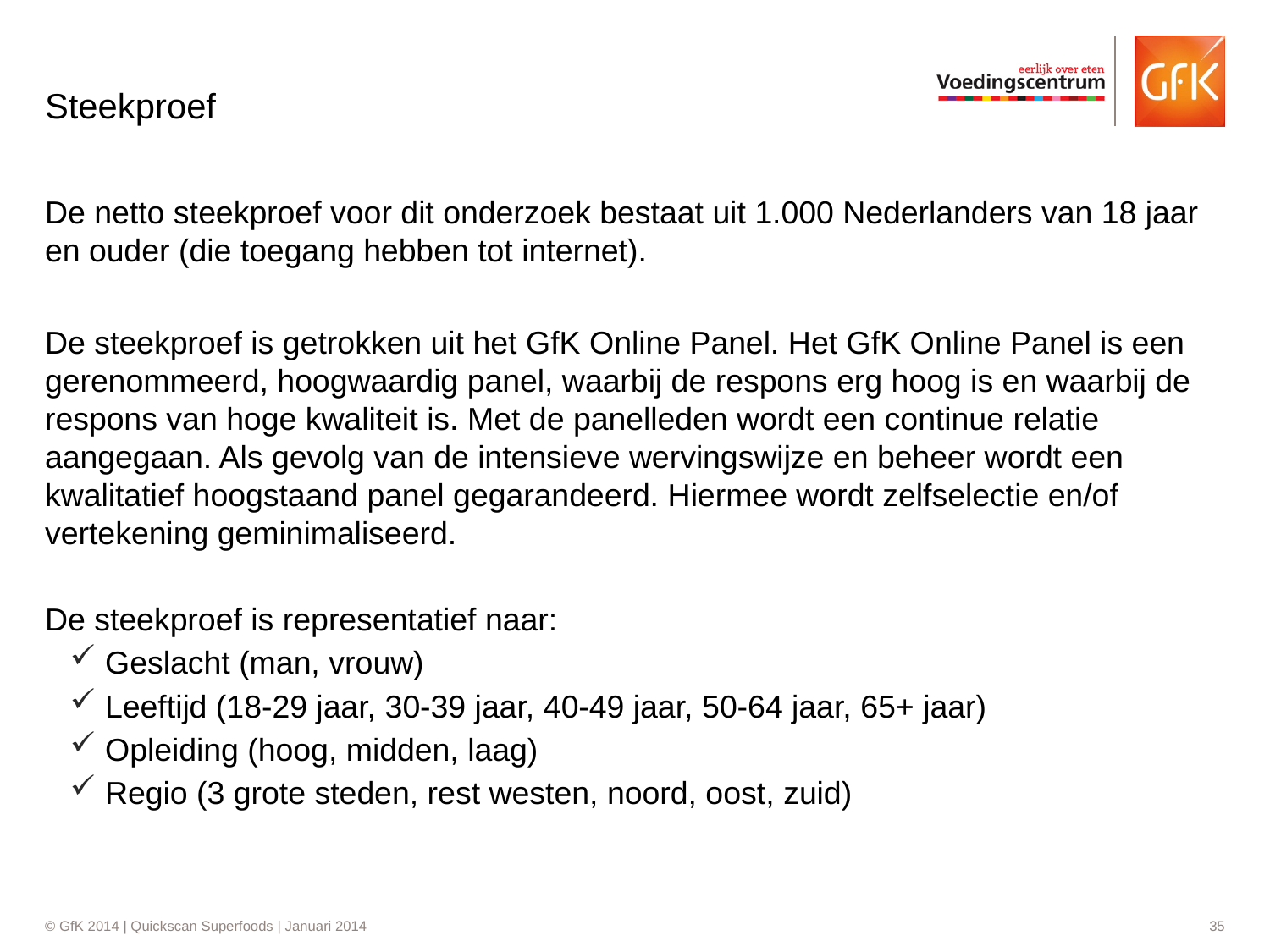

# Steekproef

De netto steekproef voor dit onderzoek bestaat uit 1.000 Nederlanders van 18 jaar en ouder (die toegang hebben tot internet).

De steekproef is getrokken uit het GfK Online Panel. Het GfK Online Panel is een gerenommeerd, hoogwaardig panel, waarbij de respons erg hoog is en waarbij de respons van hoge kwaliteit is. Met de panelleden wordt een continue relatie aangegaan. Als gevolg van de intensieve wervingswijze en beheer wordt een kwalitatief hoogstaand panel gegarandeerd. Hiermee wordt zelfselectie en/of vertekening geminimaliseerd.

De steekproef is representatief naar:
 Geslacht (man, vrouw)
 Leeftijd (18-29 jaar, 30-39 jaar, 40-49 jaar, 50-64 jaar, 65+ jaar)
 Opleiding (hoog, midden, laag)
 Regio (3 grote steden, rest westen, noord, oost, zuid)